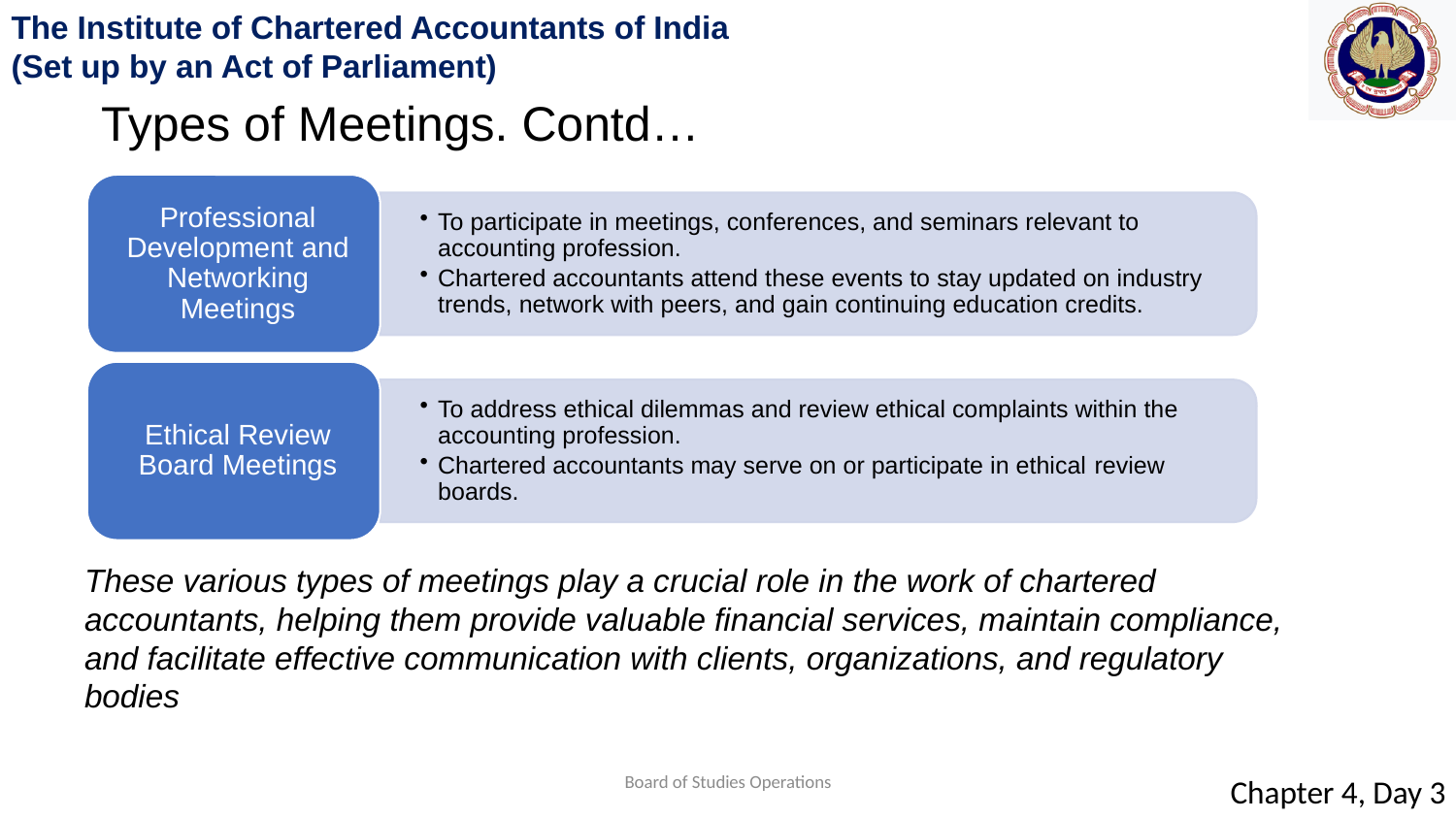

Types of Meetings. Contd…
To participate in meetings, conferences, and seminars relevant to  accounting profession.
Chartered accountants attend these events to stay updated on industry trends, network with peers, and gain continuing education credits.
Professional Development and Networking Meetings
To address ethical dilemmas and review ethical complaints within the accounting profession.
Chartered accountants may serve on or participate in ethical review boards.
Ethical Review Board Meetings
These various types of meetings play a crucial role in the work of chartered accountants, helping them provide valuable financial services, maintain compliance, and facilitate effective communication with clients, organizations, and regulatory bodies
Board of Studies Operations